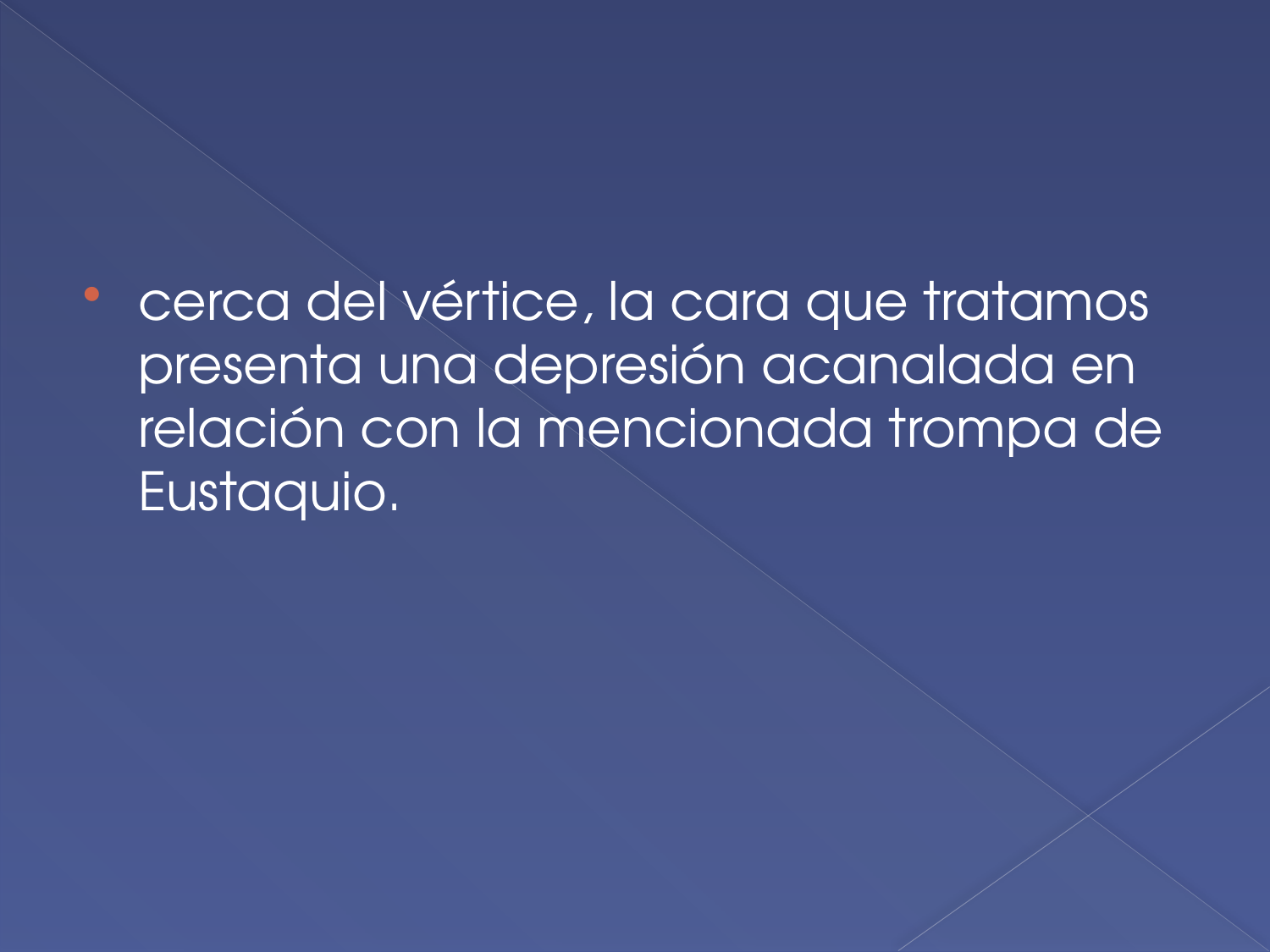

cerca del vértice, la cara que tratamos presenta una depresión acanalada en relación con la mencionada trompa de Eustaquio.